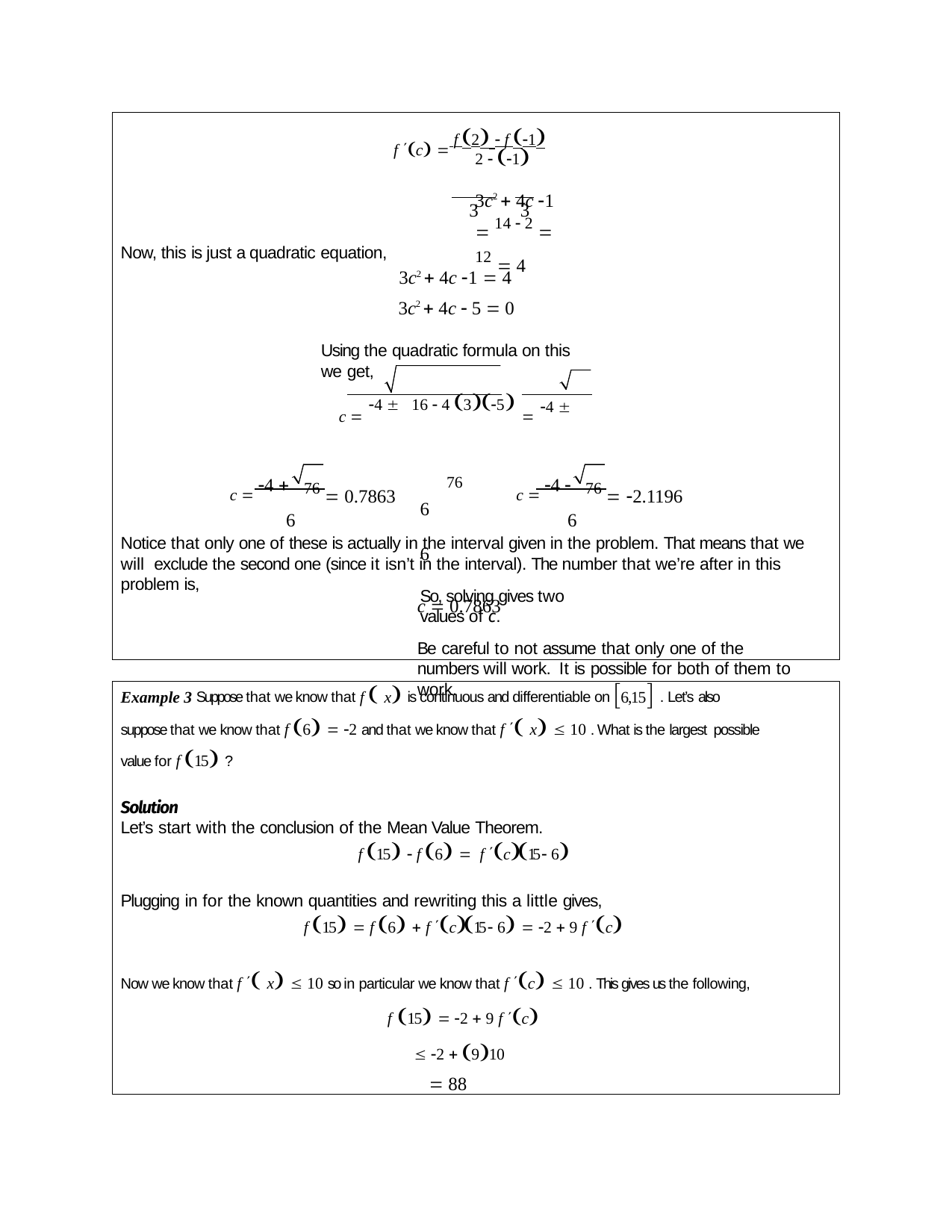

f ′(c) = f (2) − f (−1)

2 − (−1)
3c2 + 4c −1 = 14 − 2 = 12 = 4
3	3

Now, this is just a quadratic equation,
3c2 + 4c −1 = 4
3c2 + 4c − 5 = 0

Using the quadratic formula on this we get,
c = −4 ±   16 − 4 (3)(−5) = −4 ±	76
6	6

So, solving gives two values of c.

c = −4 +
6
c = −4 −
6

76 = 0.7863
76 = −2.1196

Notice that only one of these is actually in the interval given in the problem. That means that we will  exclude the second one (since it isn’t in the interval). The number that we’re after in this problem is,
c = 0.7863
Be careful to not assume that only one of the numbers will work. It is possible for both of them to  work.

Example 3 Suppose that we know that f ( x) is continuous and differentiable on [6,15] . Let’s also
suppose that we know that f (6) = −2 and that we know that f ′( x) ≤ 10 . What is the largest  possible value for f (15) ?
Solution
Let’s start with the conclusion of the Mean Value Theorem.
f (15) − f (6) =  f ′(c)(15 − 6)
Plugging in for the known quantities and rewriting this a little gives,
f (15) = f (6) + f ′(c)(15 − 6) = −2 + 9 f ′(c)
Now we know that f ′( x) ≤ 10 so in particular we know that f ′(c) ≤ 10 . This gives us the following,
f (15) = −2 + 9 f ′(c)
≤ −2 + (9)10
= 88